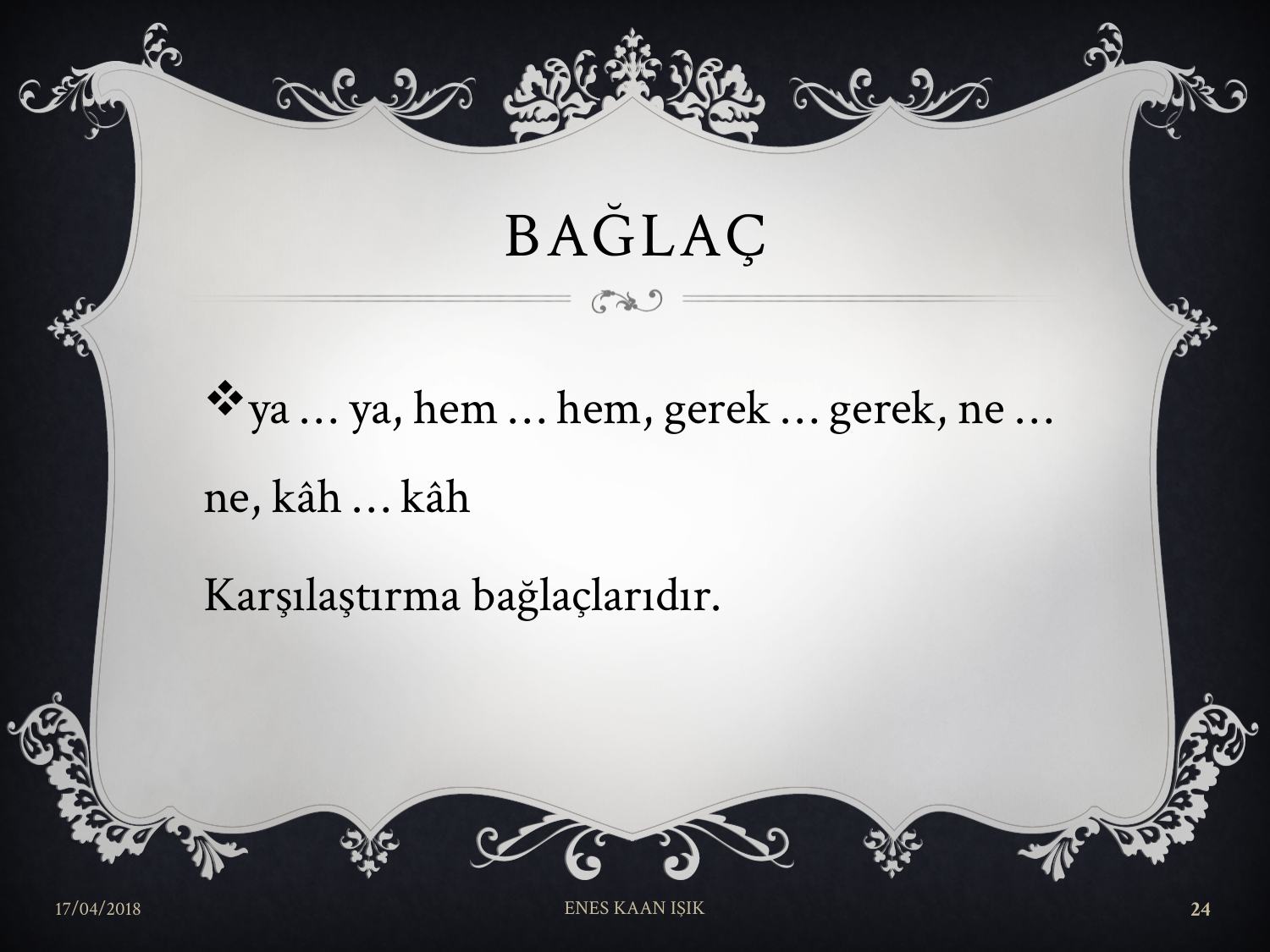

# BAĞLAÇ
ya … ya, hem … hem, gerek … gerek, ne … ne, kâh … kâh
Karşılaştırma bağlaçlarıdır.
17/04/2018
ENES KAAN IŞIK
24